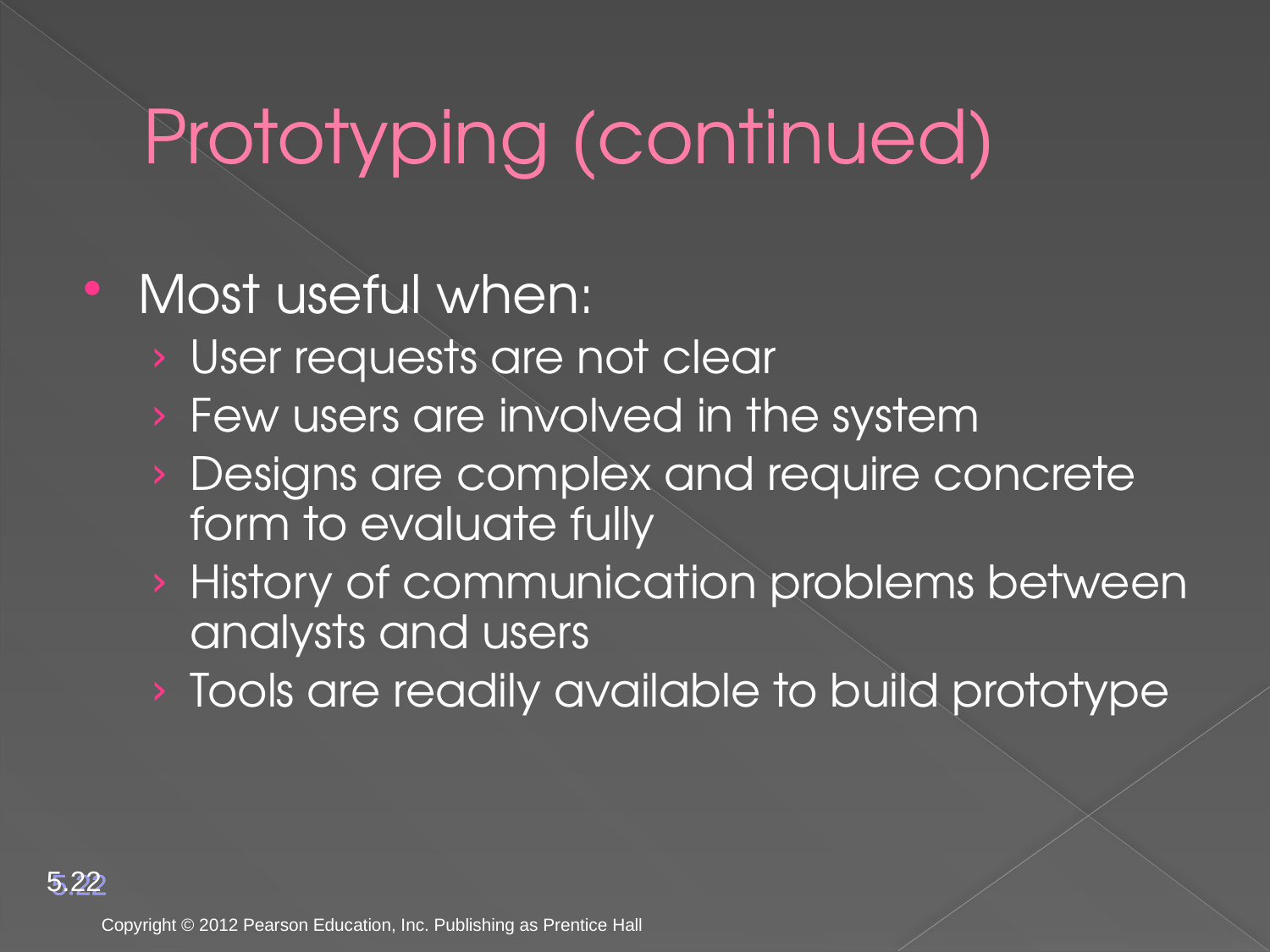

# Prototyping (continued)
Most useful when:
User requests are not clear
Few users are involved in the system
Designs are complex and require concrete form to evaluate fully
History of communication problems between analysts and users
Tools are readily available to build prototype
5.22
Copyright © 2012 Pearson Education, Inc. Publishing as Prentice Hall